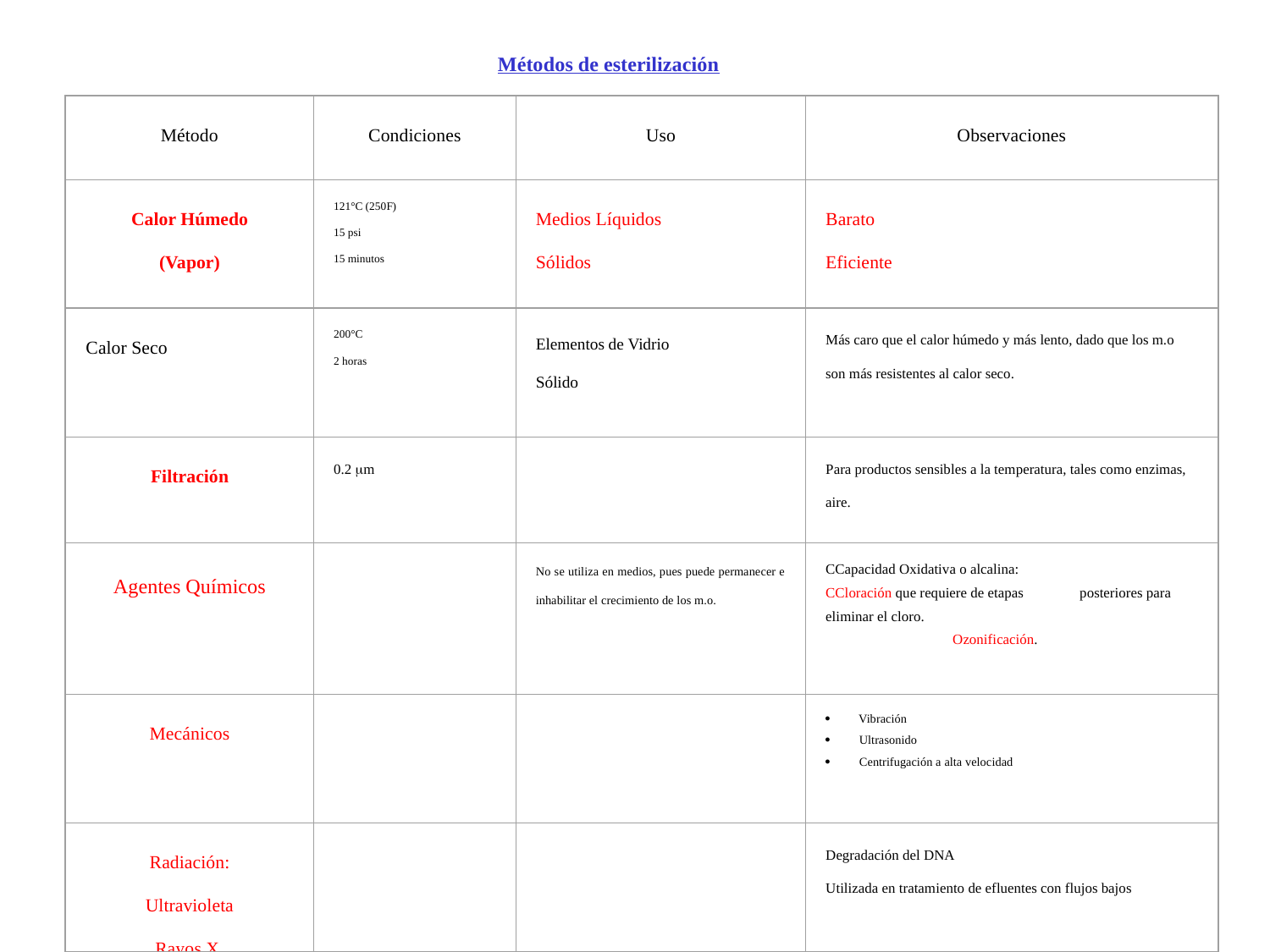

Métodos de esterilización

Método

Condiciones

Uso

Observaciones

Calor Húmedo
(Vapor)

121°C (250F)
15 psi
15 minutos

Medios Líquidos
Sólidos

Barato
Eficiente

Calor Seco

200°C
2 horas

Elementos de Vidrio
Sólido

Más caro que el calor húmedo y más lento, dado que los m.o son más resistentes al calor seco.

Filtración

0.2 μm

Para productos sensibles a la temperatura, tales como enzimas, aire.

Agentes Químicos

No se utiliza en medios, pues puede permanecer e inhabilitar el crecimiento de los m.o.

CCapacidad Oxidativa o alcalina:
CCloración que requiere de etapas 	posteriores para eliminar el cloro.
	Ozonificación.

Mecánicos

•         Vibración
•         Ultrasonido
•         Centrifugación a alta velocidad

Radiación:
Ultravioleta
Rayos X

Degradación del DNA
Utilizada en tratamiento de efluentes con flujos bajos